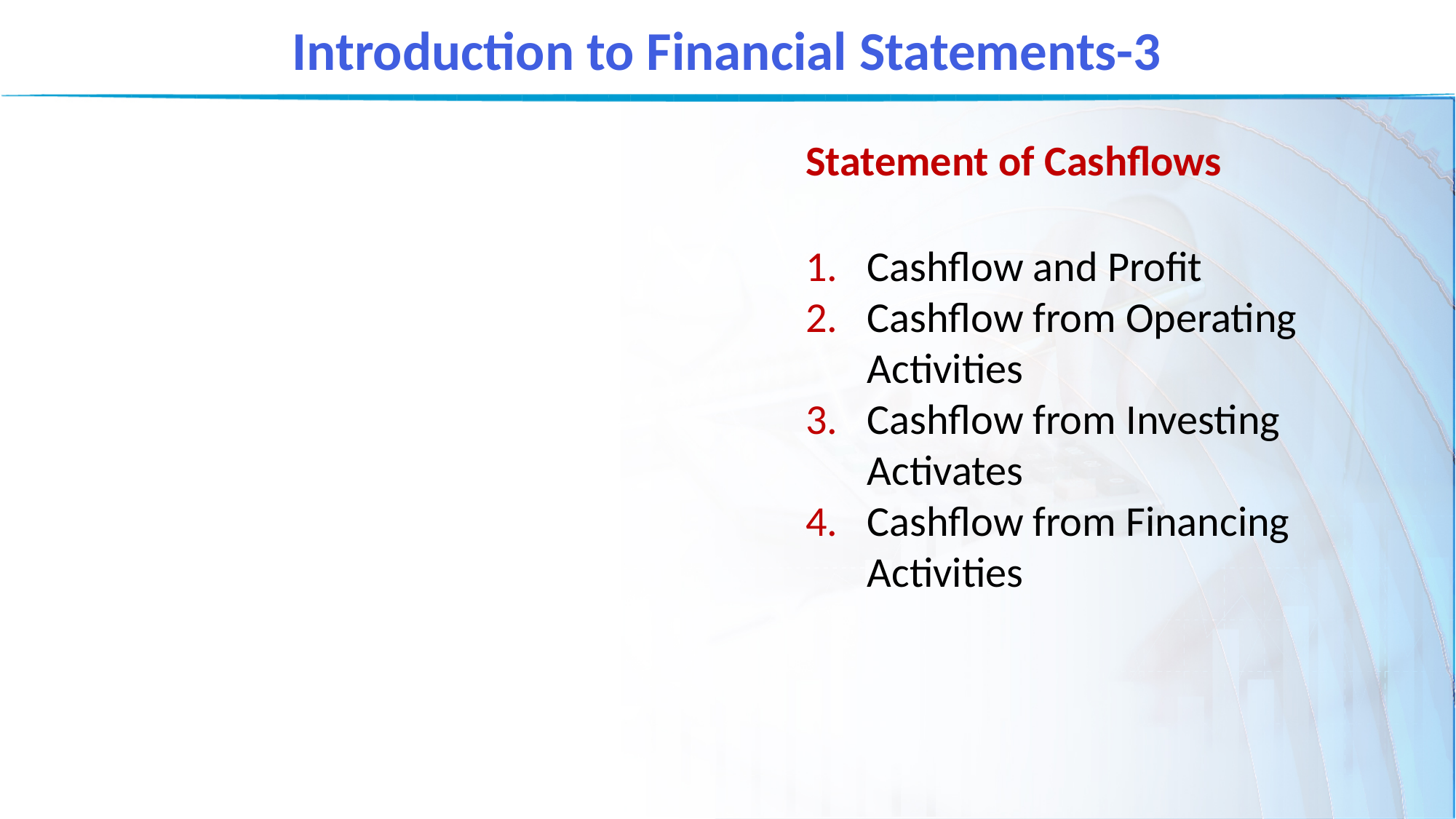

Introduction to Financial Statements-3
Statement of Cashflows

Cashflow and Profit
Cashflow from Operating Activities
Cashflow from Investing Activates
Cashflow from Financing Activities